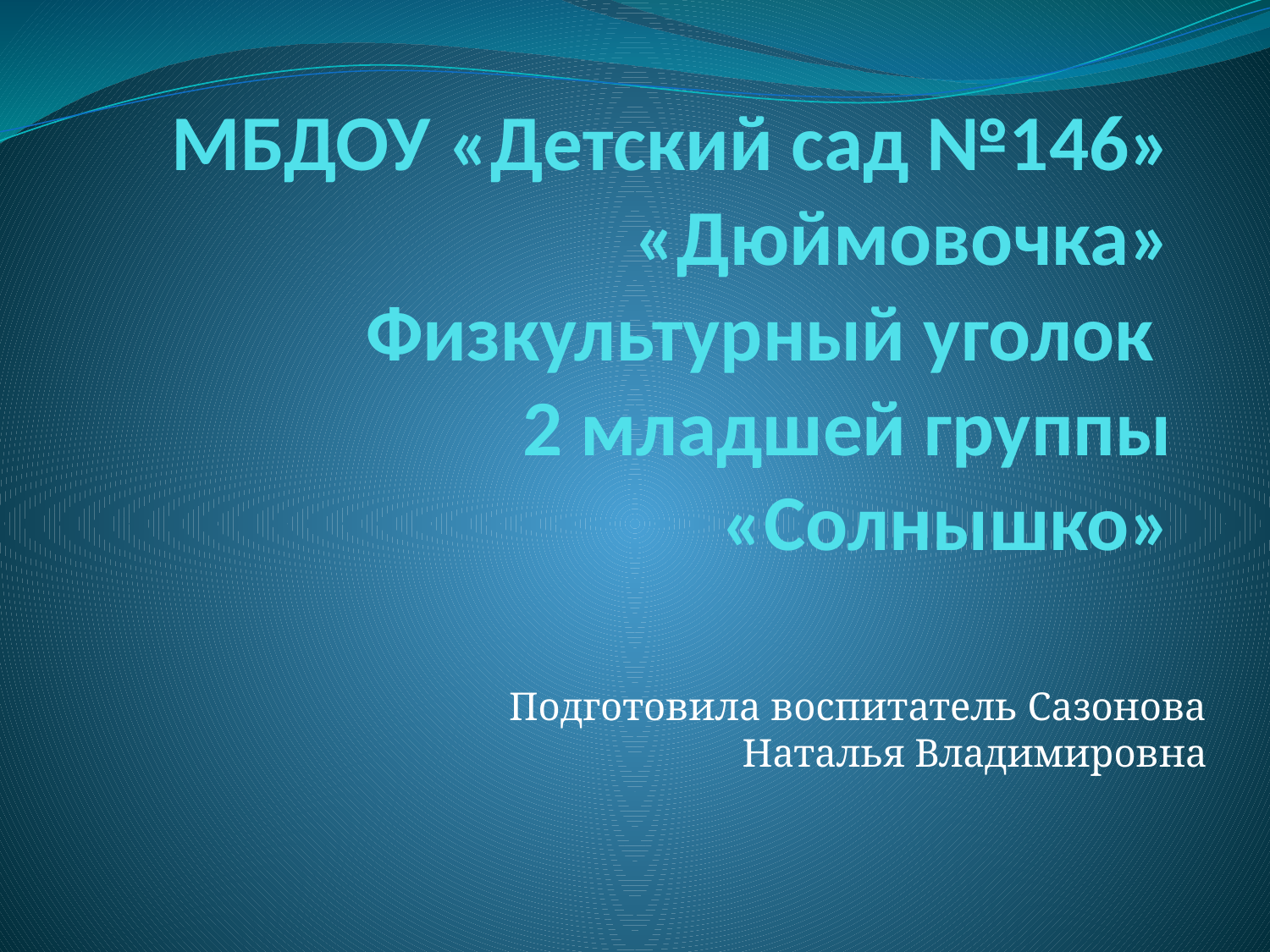

# МБДОУ «Детский сад №146» «Дюймовочка» Физкультурный уголок 2 младшей группы «Солнышко»
Подготовила воспитатель Сазонова Наталья Владимировна